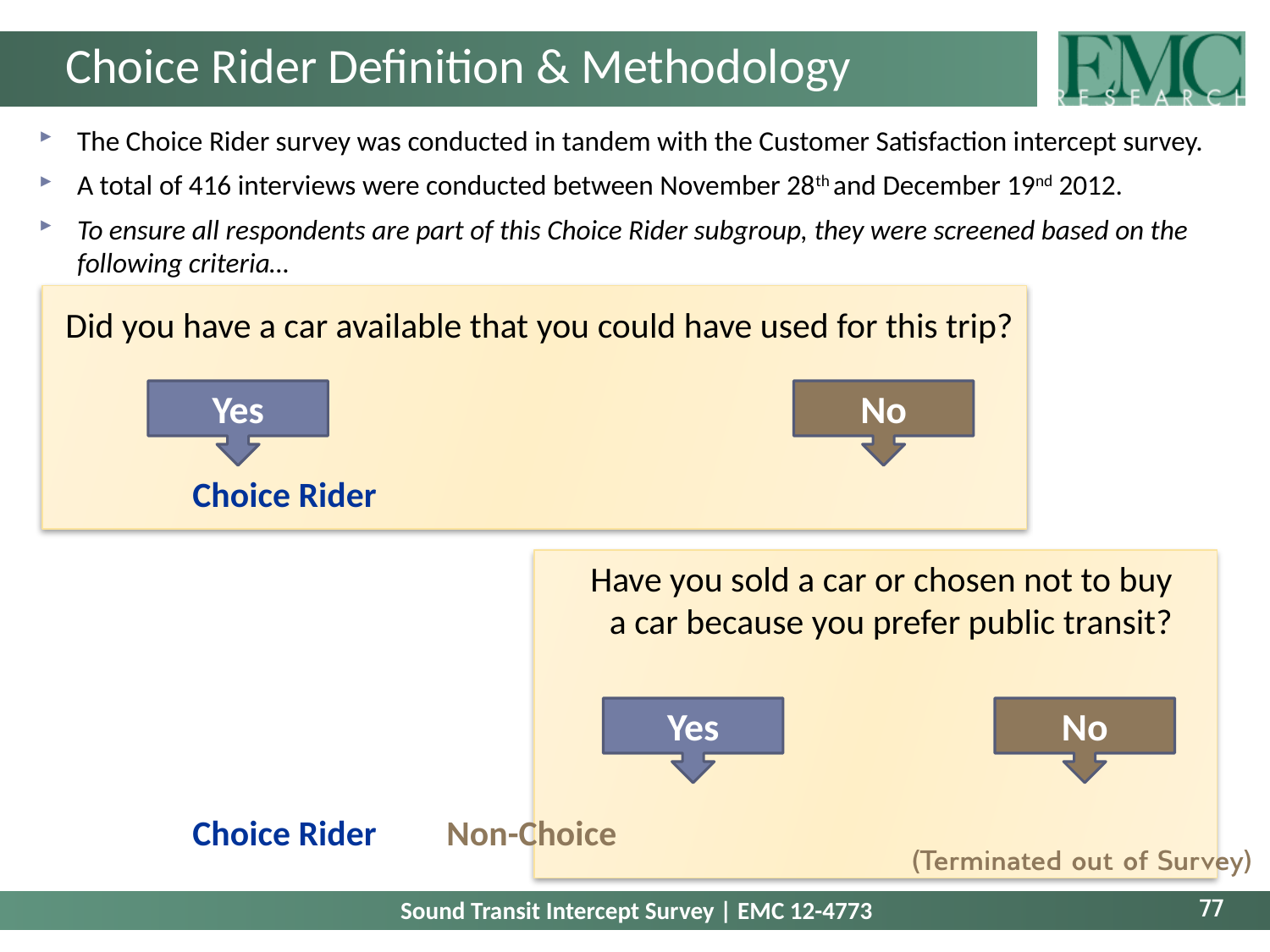

# Choice Rider Definition & Methodology
The Choice Rider survey was conducted in tandem with the Customer Satisfaction intercept survey.
A total of 416 interviews were conducted between November 28th and December 19nd 2012.
To ensure all respondents are part of this Choice Rider subgroup, they were screened based on the following criteria…

Did you have a car available that you could have used for this trip?

	Choice Rider

Have you sold a car or chosen not to buy
 a car because you prefer public transit?

	Choice Rider	Non-Choice
Yes
No

Yes
No
(Terminated out of Survey)